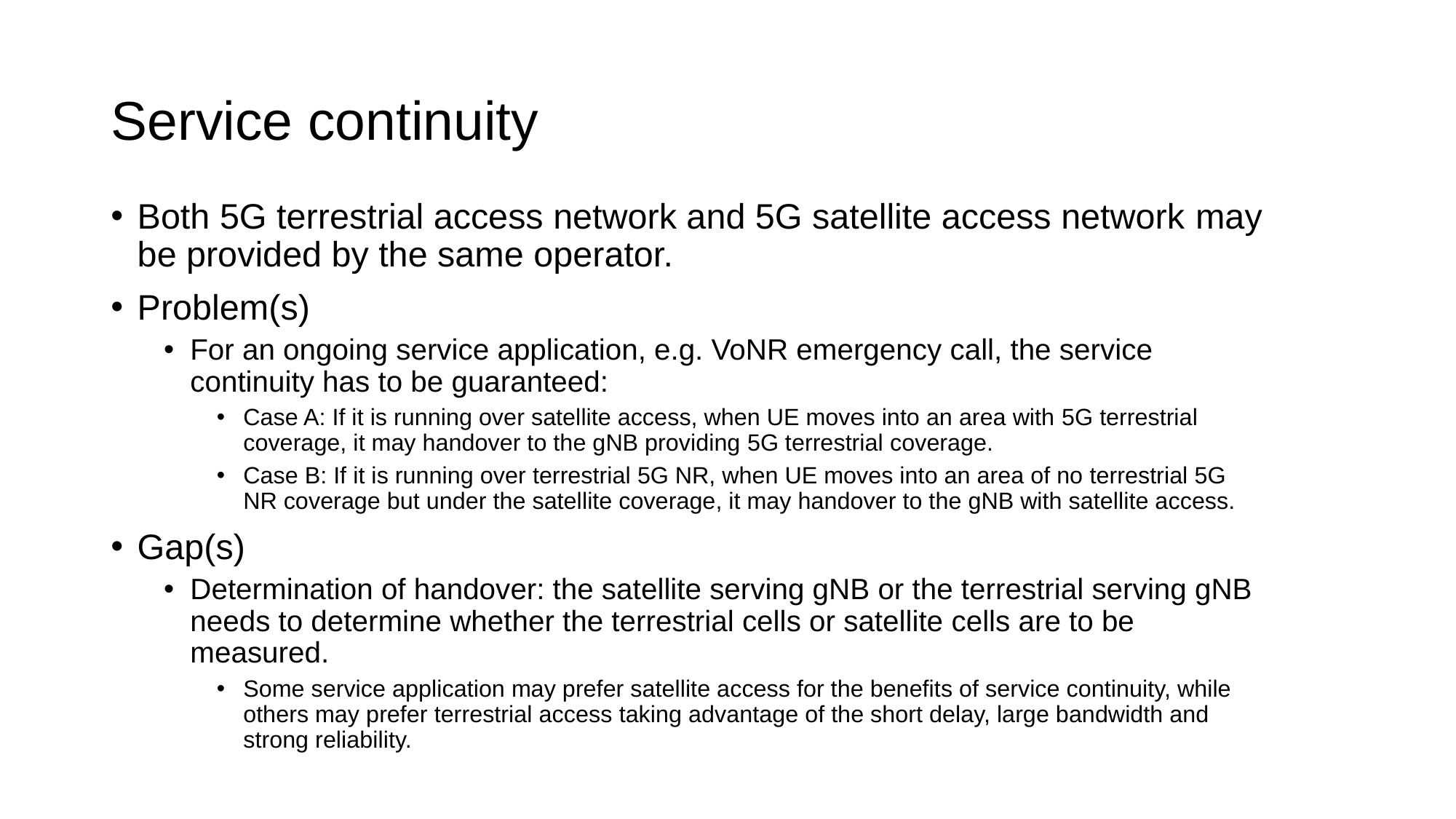

# Service continuity
Both 5G terrestrial access network and 5G satellite access network may be provided by the same operator.
Problem(s)
For an ongoing service application, e.g. VoNR emergency call, the service continuity has to be guaranteed:
Case A: If it is running over satellite access, when UE moves into an area with 5G terrestrial coverage, it may handover to the gNB providing 5G terrestrial coverage.
Case B: If it is running over terrestrial 5G NR, when UE moves into an area of no terrestrial 5G NR coverage but under the satellite coverage, it may handover to the gNB with satellite access.
Gap(s)
Determination of handover: the satellite serving gNB or the terrestrial serving gNB needs to determine whether the terrestrial cells or satellite cells are to be measured.
Some service application may prefer satellite access for the benefits of service continuity, while others may prefer terrestrial access taking advantage of the short delay, large bandwidth and strong reliability.